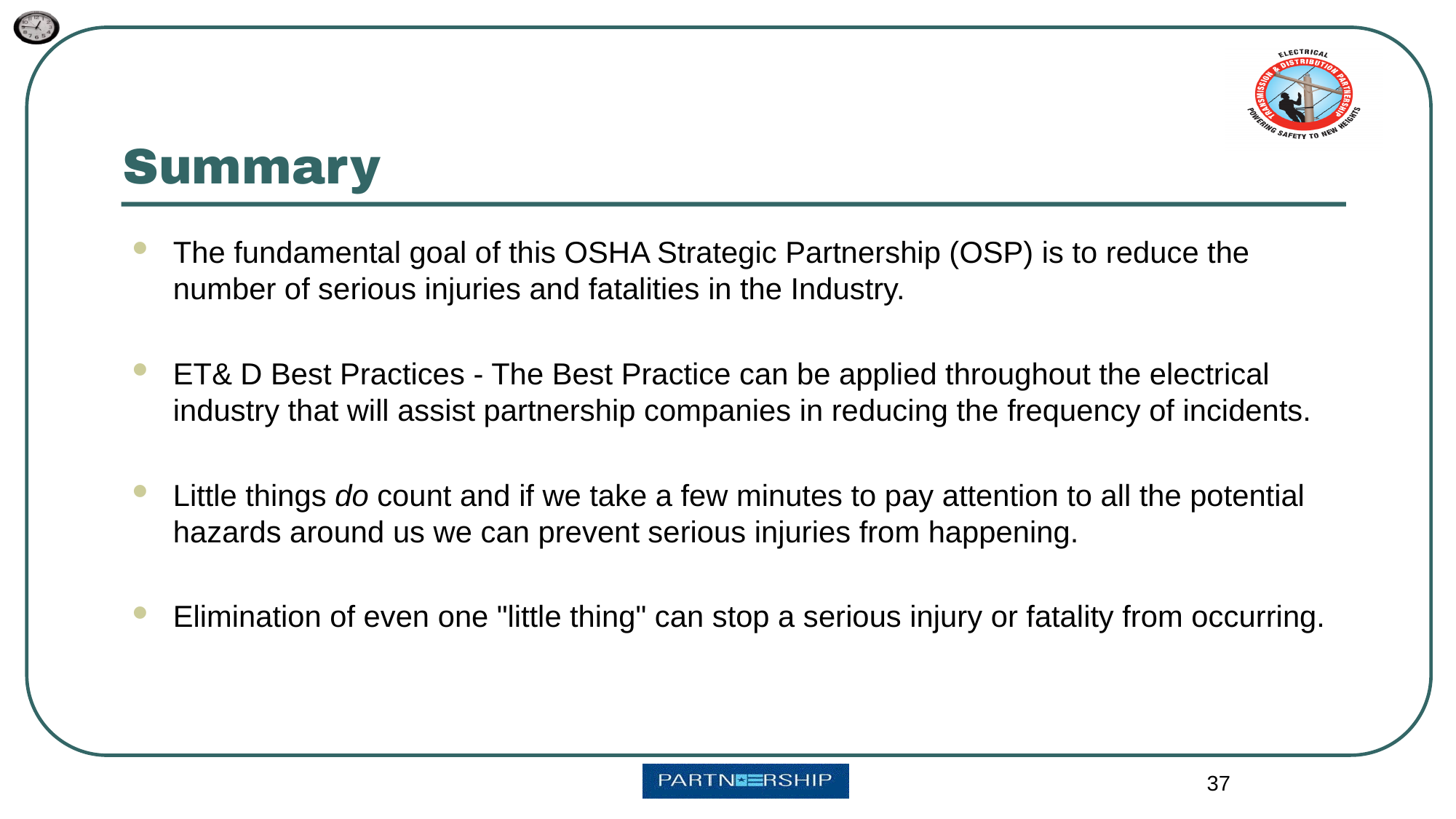

# Summary
The fundamental goal of this OSHA Strategic Partnership (OSP) is to reduce the number of serious injuries and fatalities in the Industry.

ET& D Best Practices - The Best Practice can be applied throughout the electrical industry that will assist partnership companies in reducing the frequency of incidents.

Little things do count and if we take a few minutes to pay attention to all the potential hazards around us we can prevent serious injuries from happening.

Elimination of even one "little thing" can stop a serious injury or fatality from occurring.

37